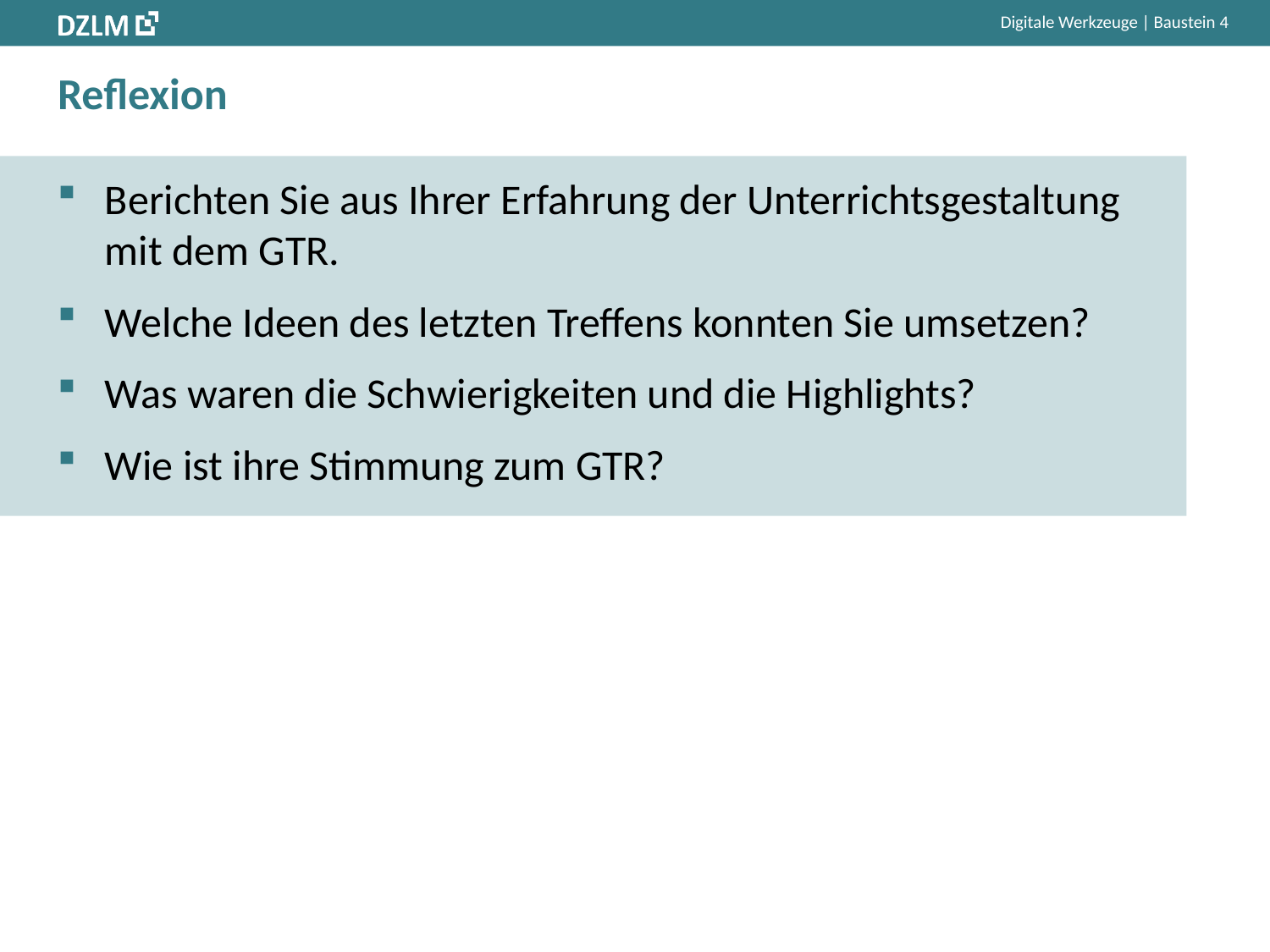

# Reflexion

Berichten Sie aus Ihrer Erfahrung der Unterrichtsgestaltung mit dem GTR.
Welche Ideen des letzten Treffens konnten Sie umsetzen?
Was waren die Schwierigkeiten und die Highlights?
Wie ist ihre Stimmung zum GTR?